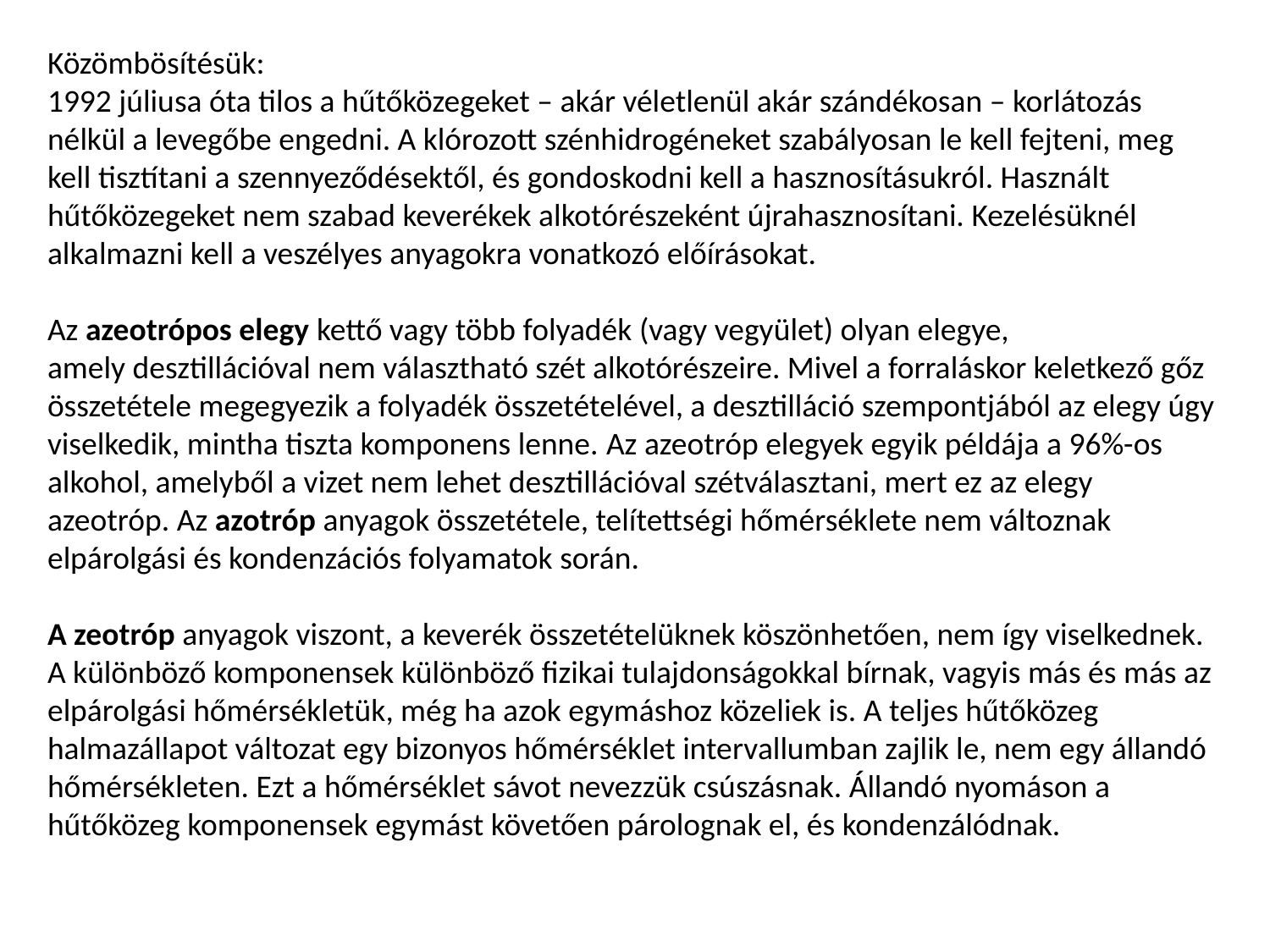

Közömbösítésük:
1992 júliusa óta tilos a hűtőközegeket – akár véletlenül akár szándékosan – korlátozás nélkül a levegőbe engedni. A klórozott szénhidrogéneket szabályosan le kell fejteni, meg kell tisztítani a szennyeződésektől, és gondoskodni kell a hasznosításukról. Használt hűtőközegeket nem szabad keverékek alkotórészeként újrahasznosítani. Kezelésüknél alkalmazni kell a veszélyes anyagokra vonatkozó előírásokat.

Az azeotrópos elegy kettő vagy több folyadék (vagy vegyület) olyan elegye, amely desztillációval nem választható szét alkotórészeire. Mivel a forraláskor keletkező gőz összetétele megegyezik a folyadék összetételével, a desztilláció szempontjából az elegy úgy viselkedik, mintha tiszta komponens lenne. Az azeotróp elegyek egyik példája a 96%-os alkohol, amelyből a vizet nem lehet desztillációval szétválasztani, mert ez az elegy azeotróp. Az azotróp anyagok összetétele, telítettségi hőmérséklete nem változnak elpárolgási és kondenzációs folyamatok során.

A zeotróp anyagok viszont, a keverék összetételüknek köszönhetően, nem így viselkednek. A különböző komponensek különböző fizikai tulajdonságokkal bírnak, vagyis más és más az elpárolgási hőmérsékletük, még ha azok egymáshoz közeliek is. A teljes hűtőközeg halmazállapot változat egy bizonyos hőmérséklet intervallumban zajlik le, nem egy állandó hőmérsékleten. Ezt a hőmérséklet sávot nevezzük csúszásnak. Állandó nyomáson a hűtőközeg komponensek egymást követően párolognak el, és kondenzálódnak.